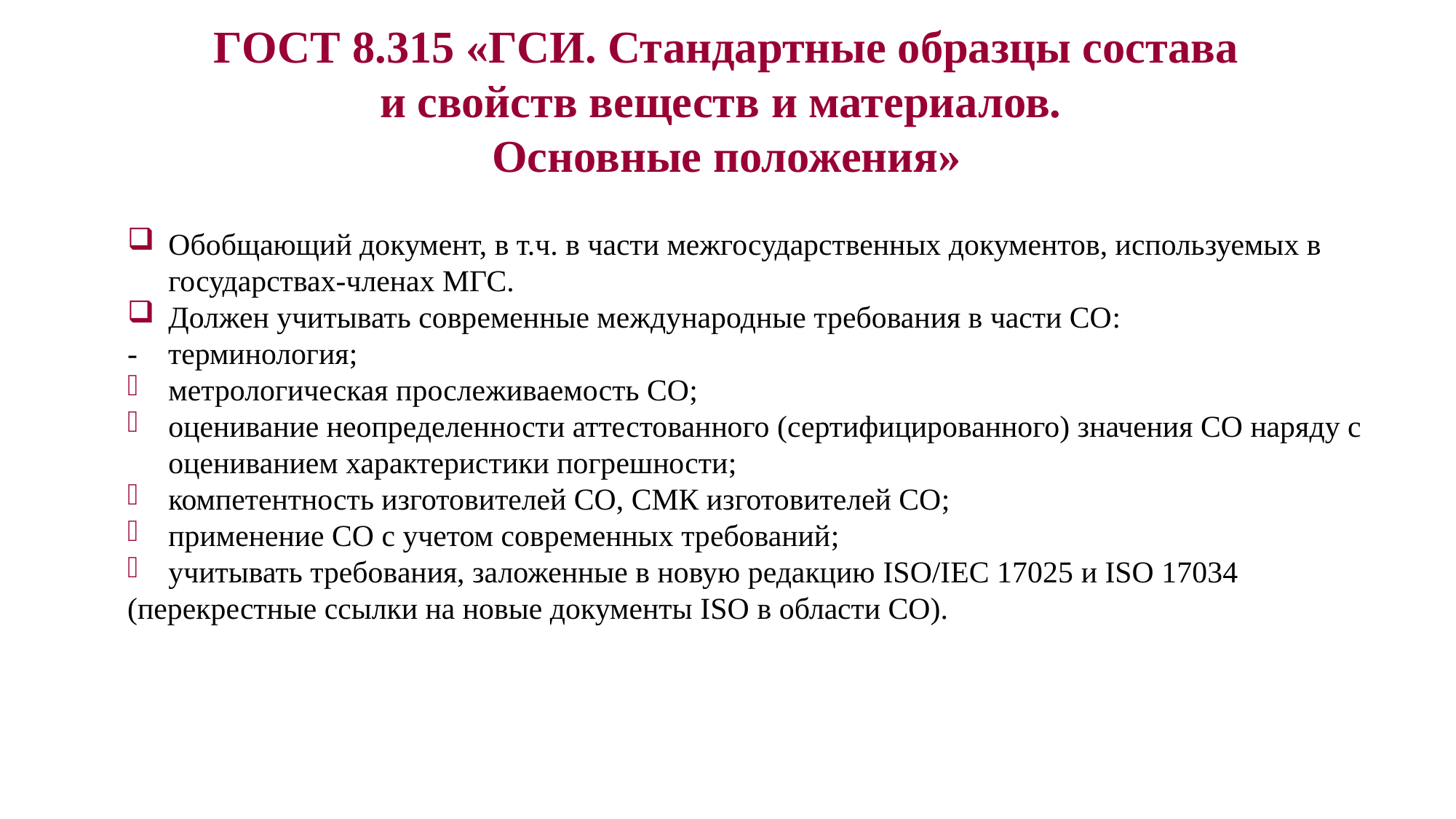

ГОСТ 8.315 «ГСИ. Стандартные образцы состава и свойств веществ и материалов.
Основные положения»

Обобщающий документ, в т.ч. в части межгосударственных документов, используемых в государствах-членах МГС.
Должен учитывать современные международные требования в части СО:
-    терминология;
метрологическая прослеживаемость СО;
оценивание неопределенности аттестованного (сертифицированного) значения СО наряду с оцениванием характеристики погрешности;
компетентность изготовителей СО, СМК изготовителей СО;
применение СО с учетом современных требований;
учитывать требования, заложенные в новую редакцию ISO/IEC 17025 и ISO 17034
(перекрестные ссылки на новые документы ISO в области СО).